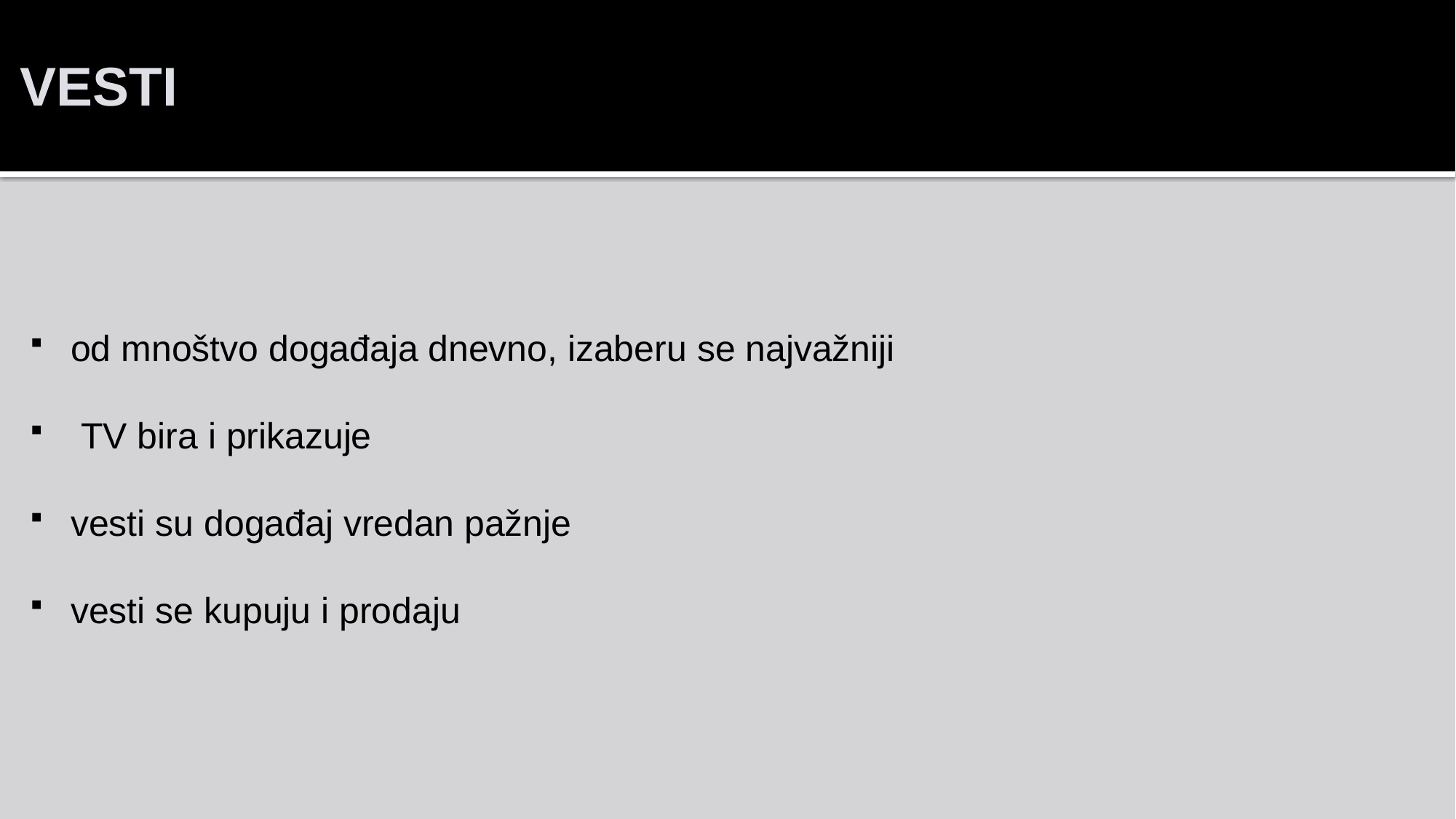

# VESTI

od mnoštvo događaja dnevno, izaberu se najvažniji
 TV bira i prikazuje
vesti su događaj vredan pažnje
vesti se kupuju i prodaju